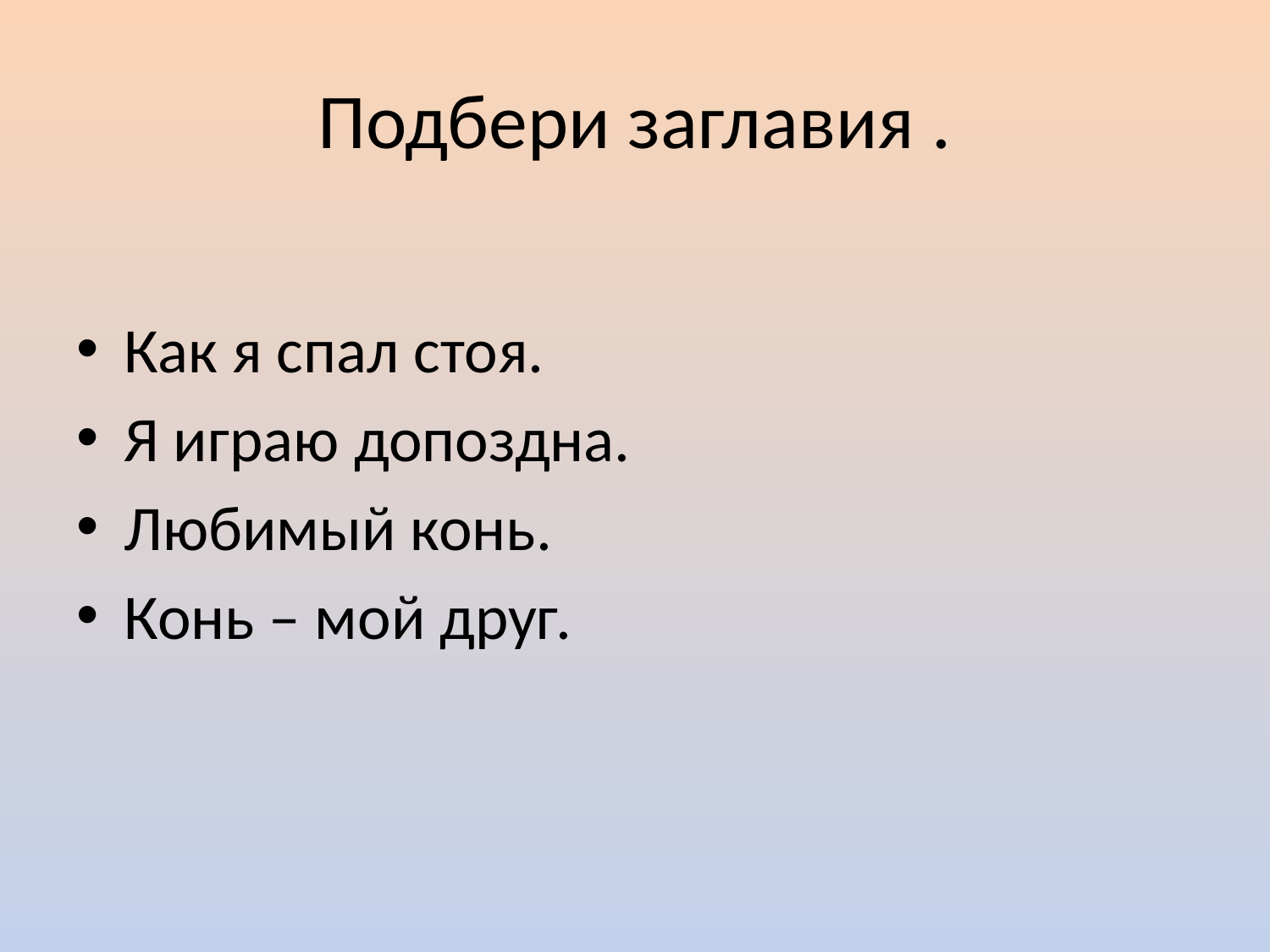

# Подбери заглавия .

Как я спал стоя.
Я играю допоздна.
Любимый конь.
Конь – мой друг.